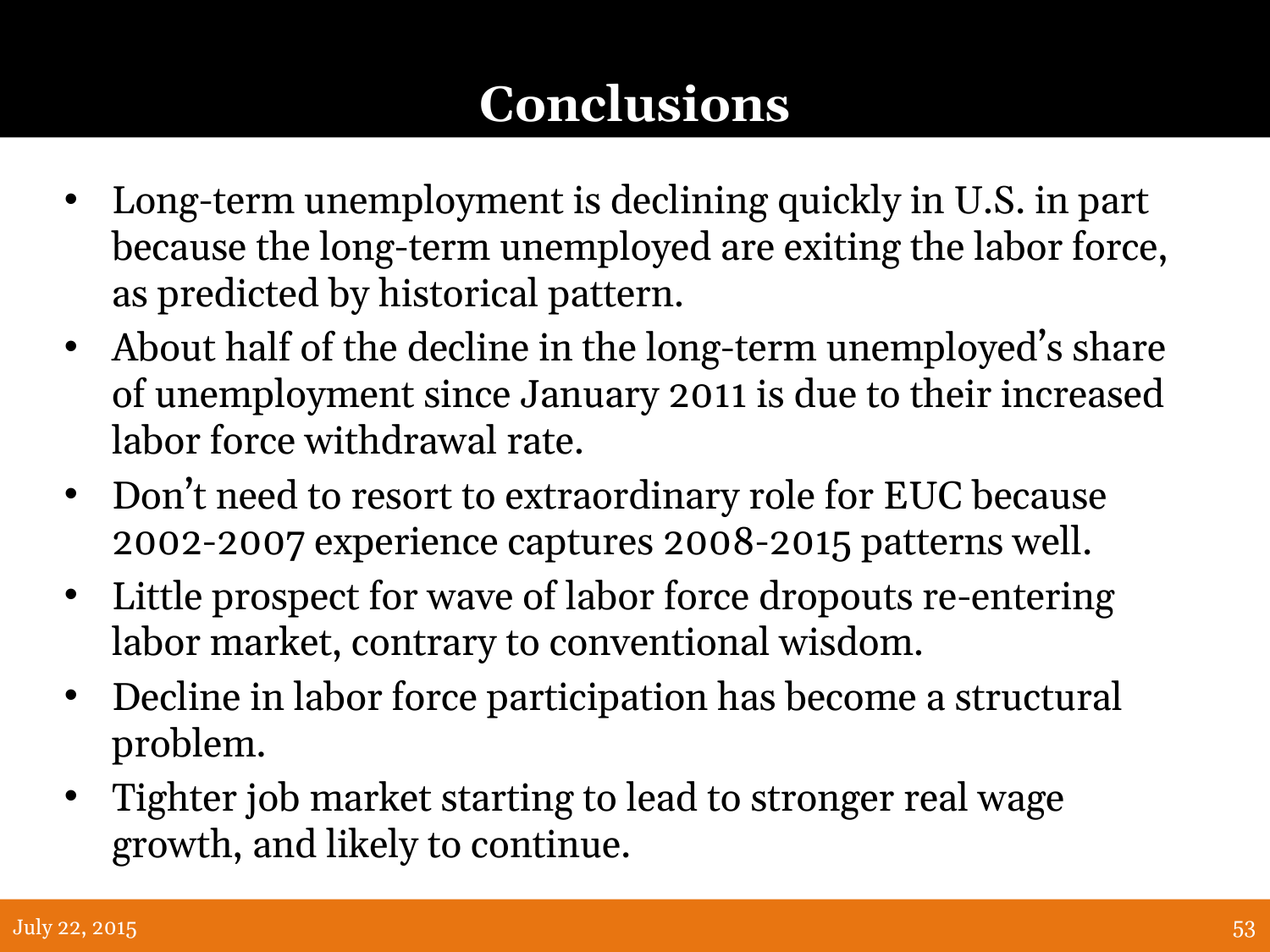

# Conclusions
Long-term unemployment is declining quickly in U.S. in part because the long-term unemployed are exiting the labor force, as predicted by historical pattern.
About half of the decline in the long-term unemployed’s share of unemployment since January 2011 is due to their increased labor force withdrawal rate.
Don’t need to resort to extraordinary role for EUC because 2002-2007 experience captures 2008-2015 patterns well.
Little prospect for wave of labor force dropouts re-entering labor market, contrary to conventional wisdom.
Decline in labor force participation has become a structural problem.
Tighter job market starting to lead to stronger real wage growth, and likely to continue.

July 22, 2015
53